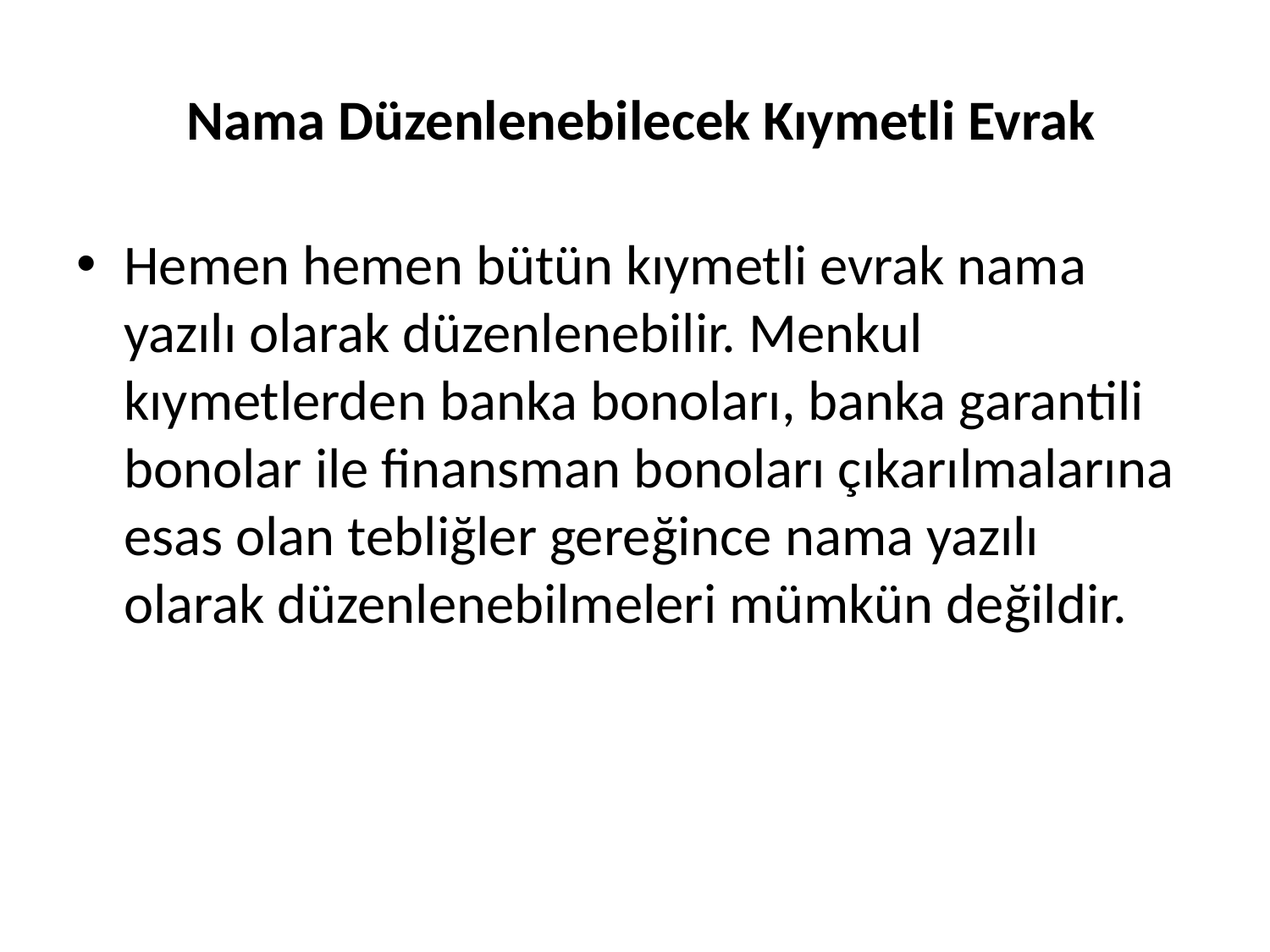

# Nama Düzenlenebilecek Kıymetli Evrak
Hemen hemen bütün kıymetli evrak nama yazılı olarak düzenlenebilir. Menkul kıymetlerden banka bonoları, banka garantili bonolar ile finansman bonoları çıkarılmalarına esas olan tebliğler gereğince nama yazılı olarak düzenlenebilmeleri mümkün değildir.